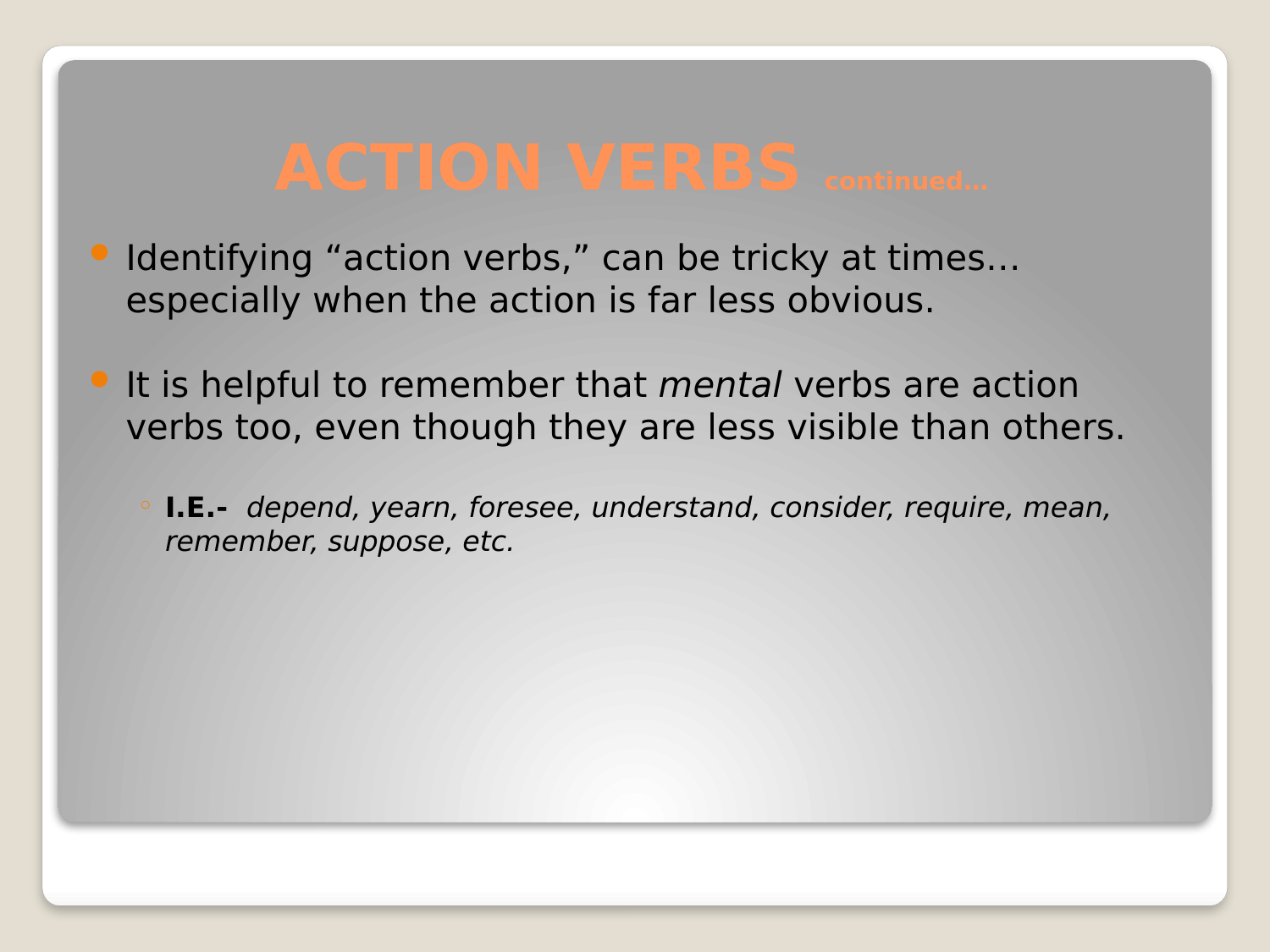

# ACTION VERBS continued…
Identifying “action verbs,” can be tricky at times… especially when the action is far less obvious.

It is helpful to remember that mental verbs are action verbs too, even though they are less visible than others.

I.E.-  depend, yearn, foresee, understand, consider, require, mean, remember, suppose, etc.